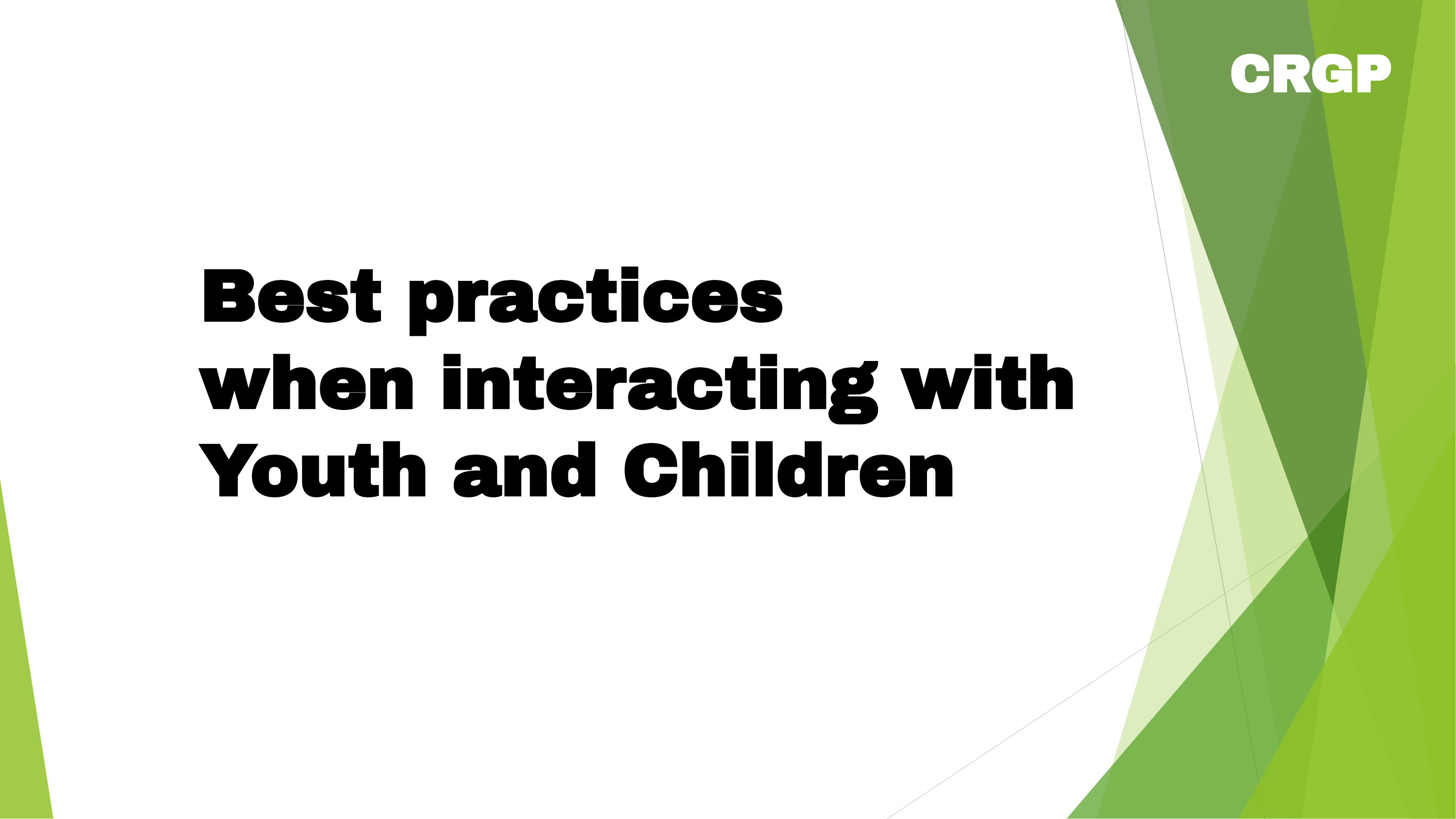

CRGP
Best practices
when interacting with
Youth and Children